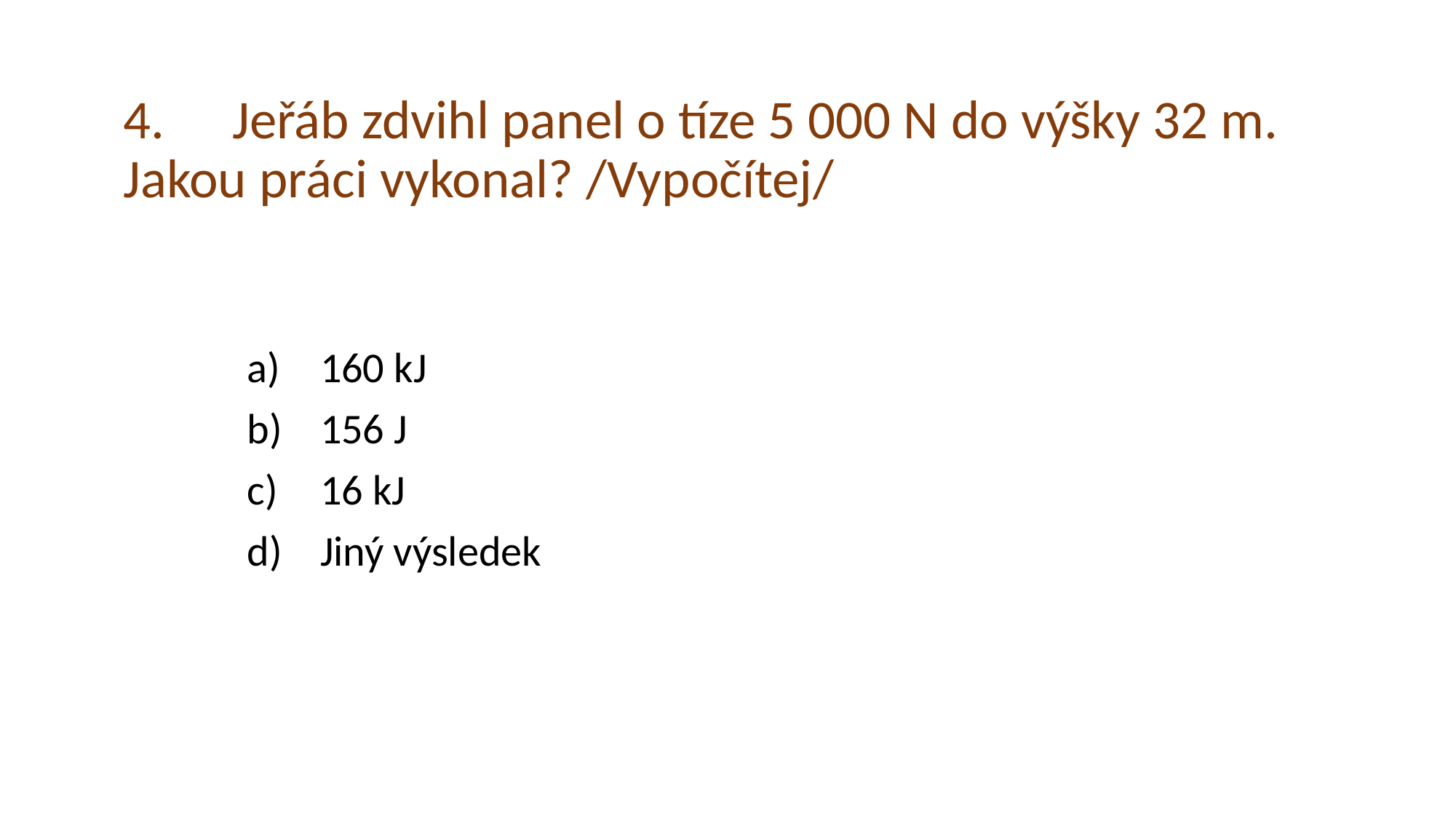

# 4.	Jeřáb zdvihl panel o tíze 5 000 N do výšky 32 m. 	Jakou práci vykonal? /Vypočítej/
160 kJ
156 J
16 kJ
Jiný výsledek